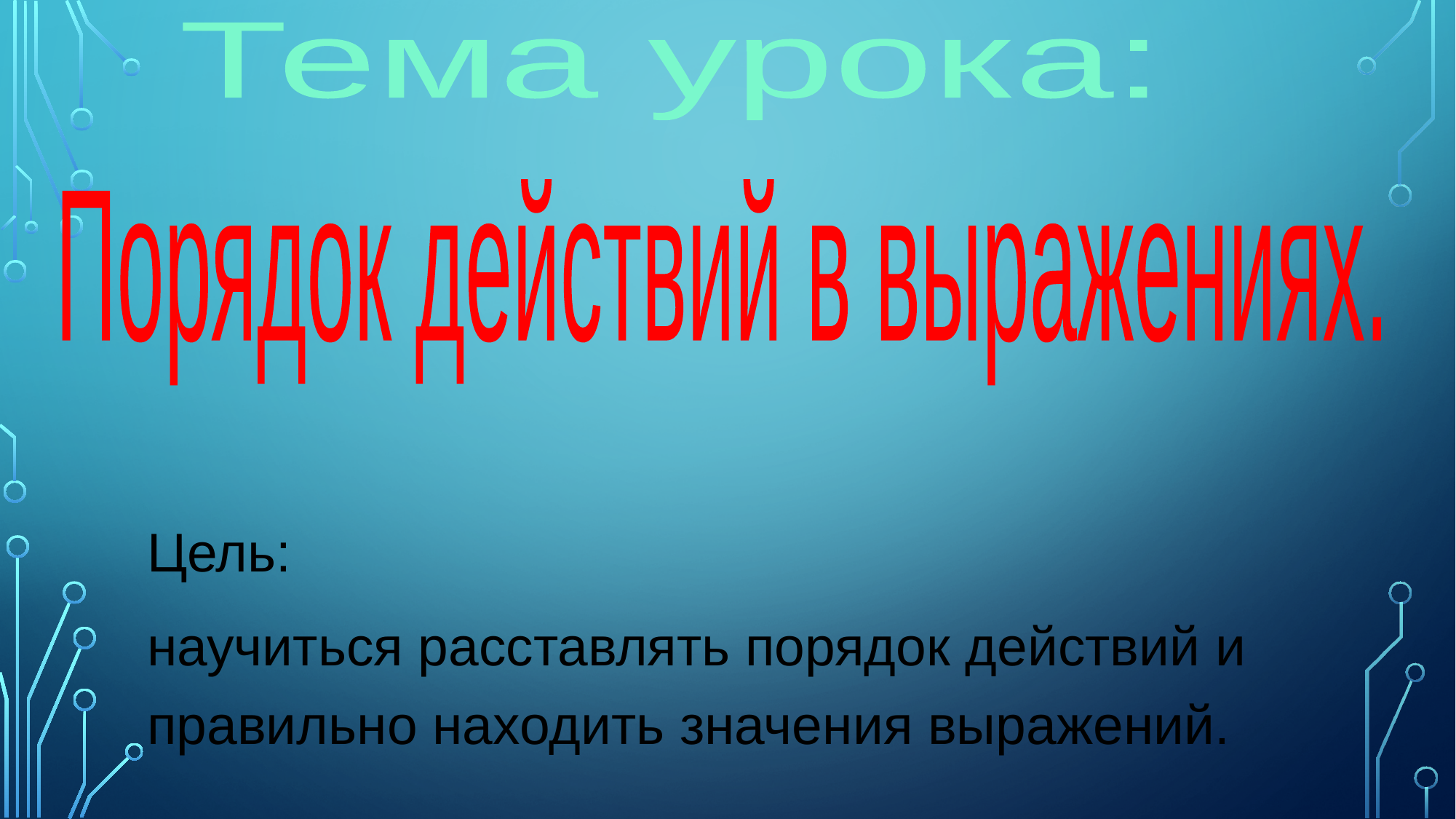

Тема урока:

#
Порядок действий в выражениях.
Цель:
научиться расставлять порядок действий и правильно находить значения выражений.